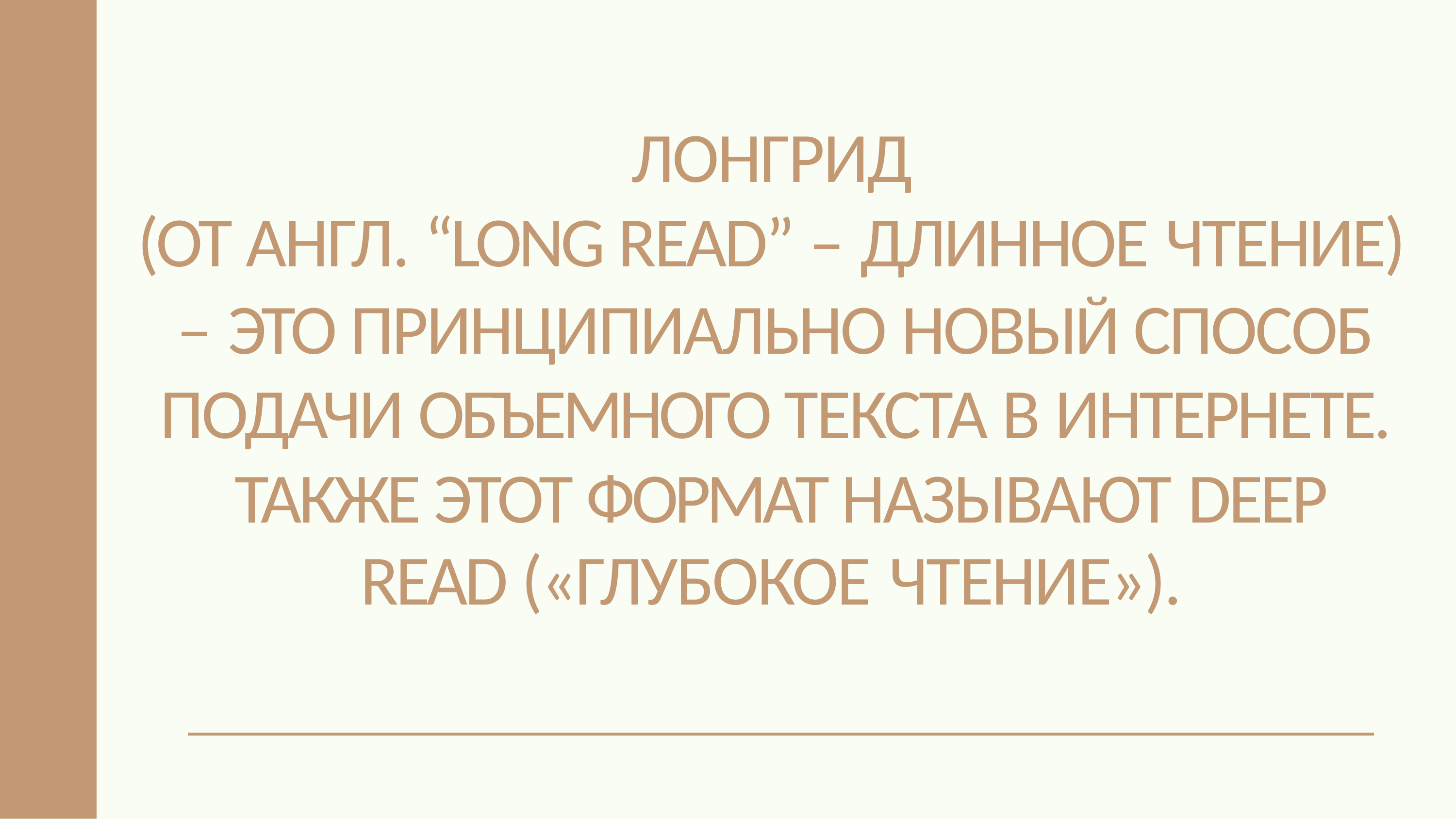

ЛОНГРИД
(ОТ АНГЛ. “LONG READ” – ДЛИННОЕ ЧТЕНИЕ)
– ЭТО ПРИНЦИПИАЛЬНО НОВЫЙ СПОСОБ  ПОДАЧИ ОБЪЕМНОГО ТЕКСТА В ИНТЕРНЕТЕ.  ТАКЖЕ ЭТОТ ФОРМАТ НАЗЫВАЮТ DEEP
READ («ГЛУБОКОЕ ЧТЕНИЕ»).